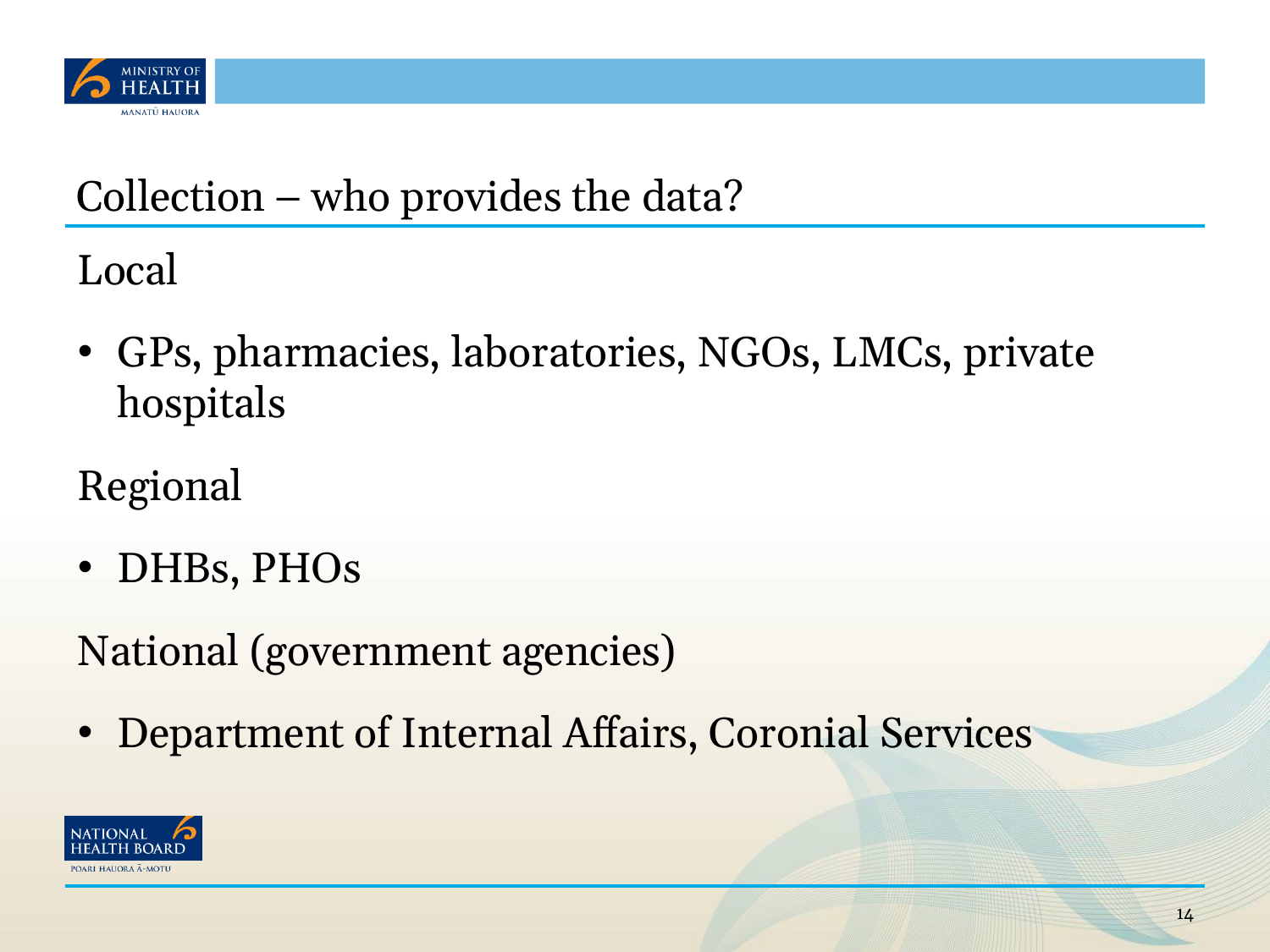

# Collection – who provides the data?
Local
GPs, pharmacies, laboratories, NGOs, LMCs, private hospitals
Regional
DHBs, PHOs
National (government agencies)
Department of Internal Affairs, Coronial Services
14